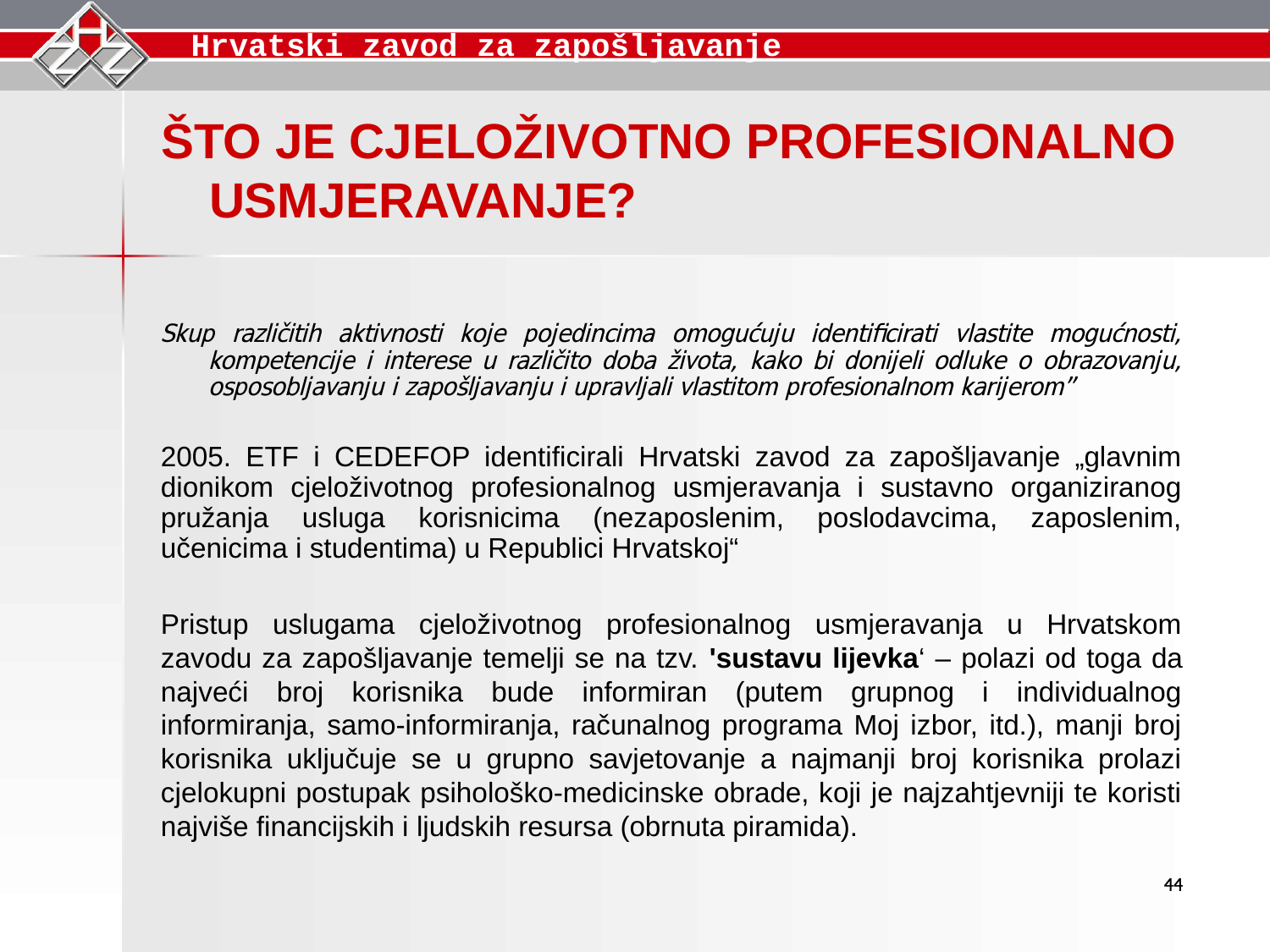

ŠTO JE CJELOŽIVOTNO PROFESIONALNO USMJERAVANJE?

Skup različitih aktivnosti koje pojedincima omogućuju identificirati vlastite mogućnosti, kompetencije i interese u različito doba života, kako bi donijeli odluke o obrazovanju, osposobljavanju i zapošljavanju i upravljali vlastitom profesionalnom karijerom”

2005. ETF i CEDEFOP identificirali Hrvatski zavod za zapošljavanje „glavnim dionikom cjeloživotnog profesionalnog usmjeravanja i sustavno organiziranog pružanja usluga korisnicima (nezaposlenim, poslodavcima, zaposlenim, učenicima i studentima) u Republici Hrvatskoj“

Pristup uslugama cjeloživotnog profesionalnog usmjeravanja u Hrvatskom zavodu za zapošljavanje temelji se na tzv. 'sustavu lijevka‘ – polazi od toga da najveći broj korisnika bude informiran (putem grupnog i individualnog informiranja, samo-informiranja, računalnog programa Moj izbor, itd.), manji broj korisnika uključuje se u grupno savjetovanje a najmanji broj korisnika prolazi cjelokupni postupak psihološko-medicinske obrade, koji je najzahtjevniji te koristi najviše financijskih i ljudskih resursa (obrnuta piramida).

44